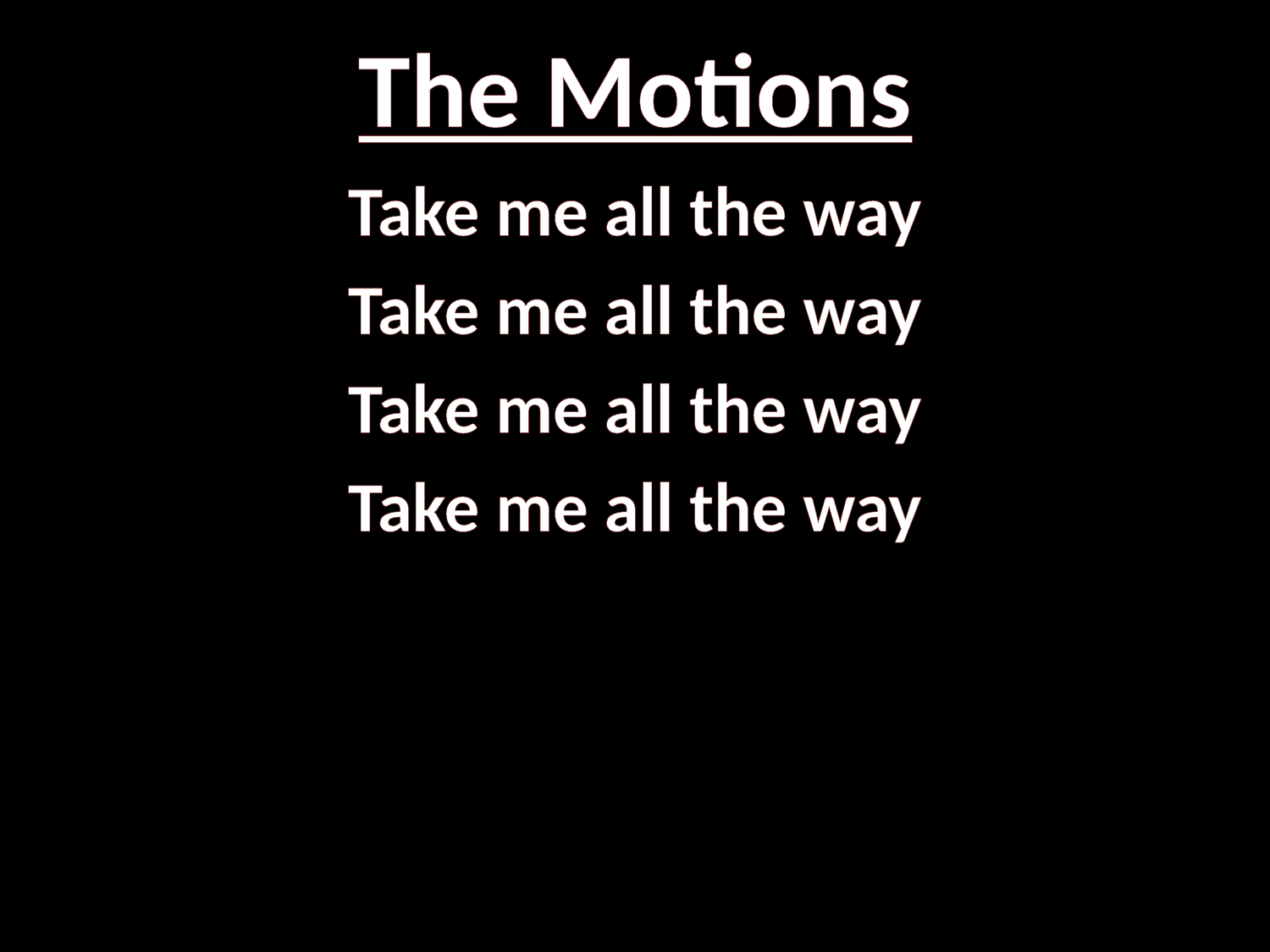

# The Motions
Take me all the way
Take me all the way
Take me all the way
Take me all the way